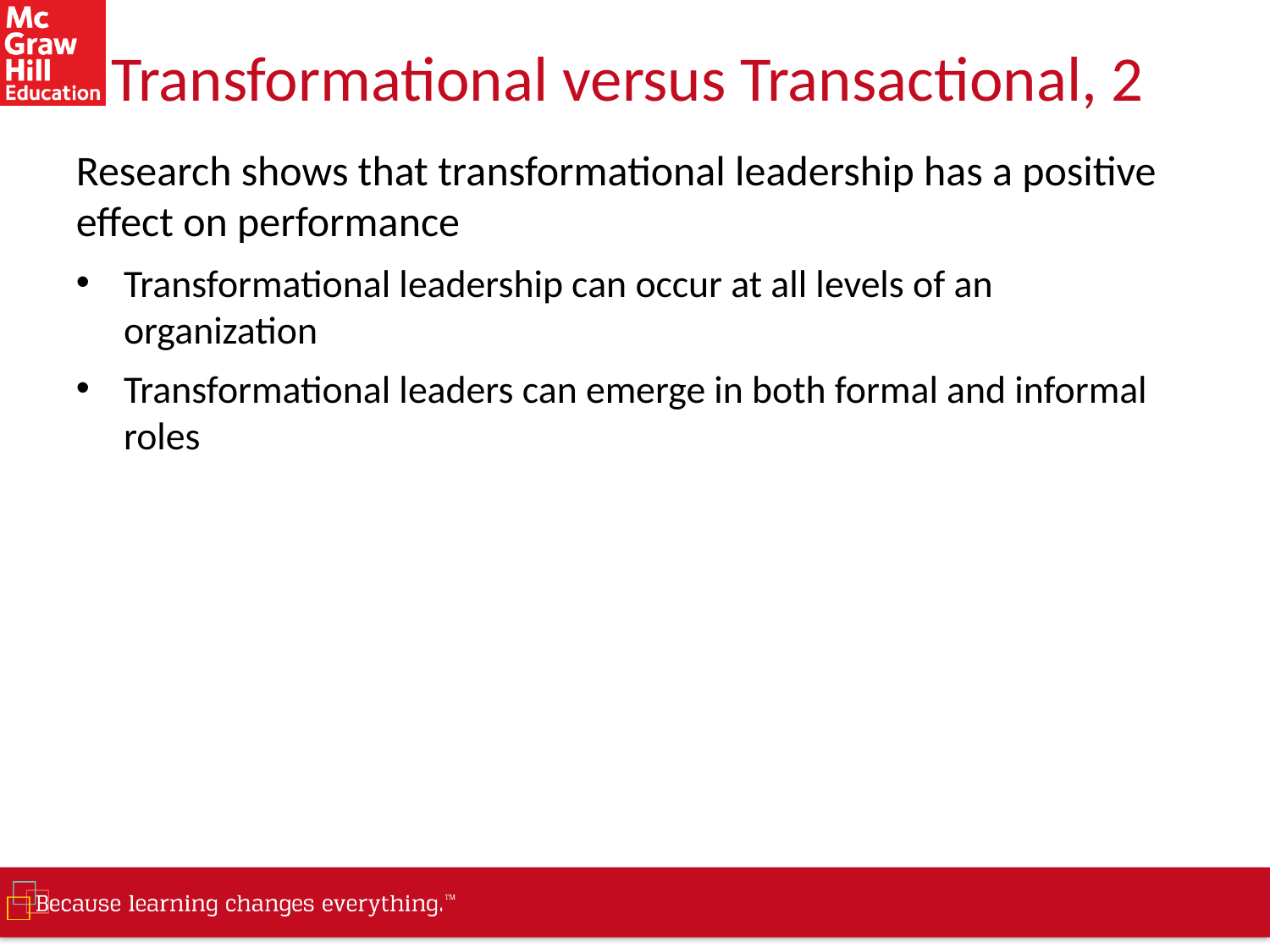

# Transformational versus Transactional, 2
Research shows that transformational leadership has a positive effect on performance
Transformational leadership can occur at all levels of an organization
Transformational leaders can emerge in both formal and informal roles